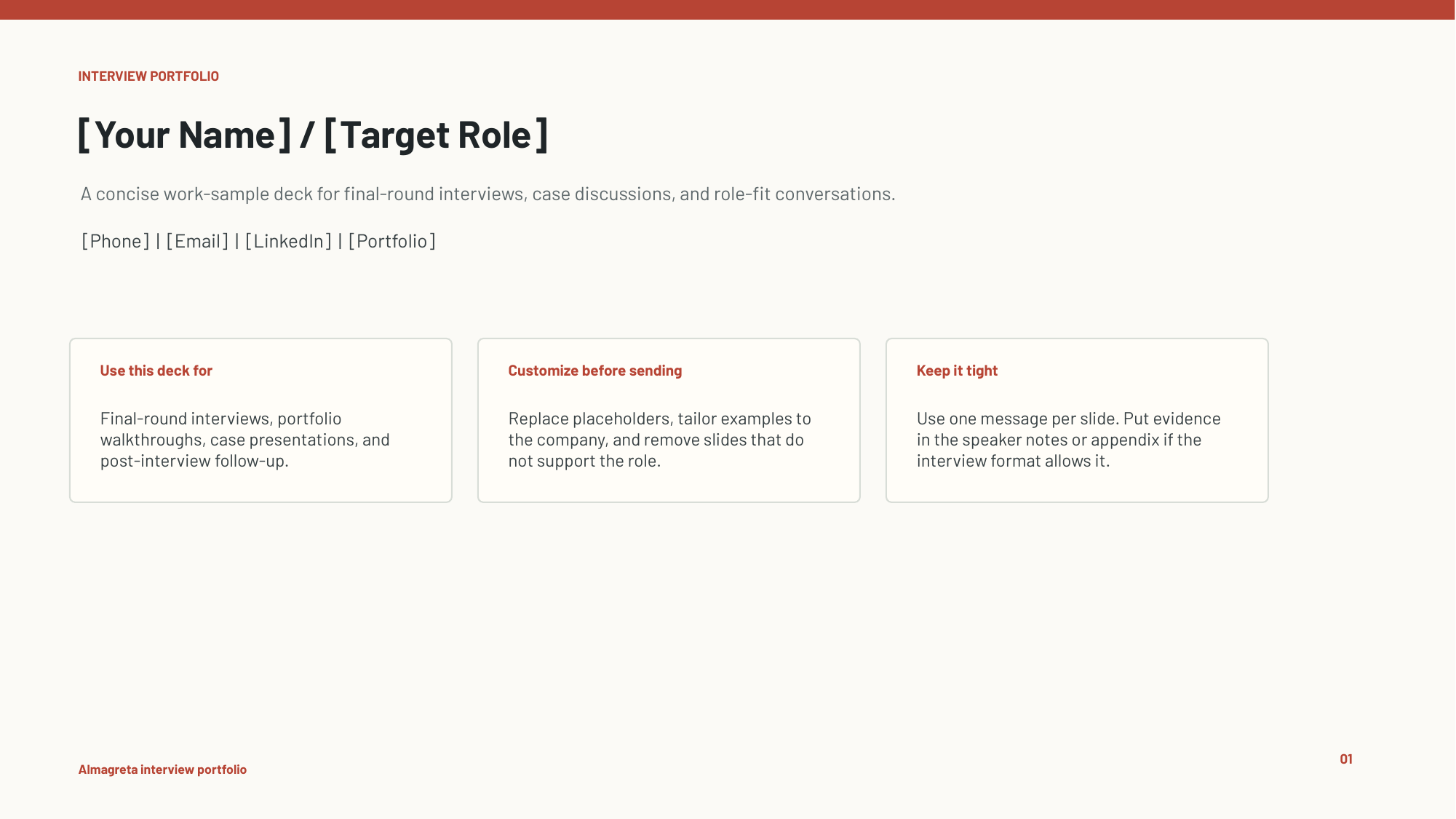

INTERVIEW PORTFOLIO
[Your Name] / [Target Role]
A concise work-sample deck for final-round interviews, case discussions, and role-fit conversations.
[Phone]  |  [Email]  |  [LinkedIn]  |  [Portfolio]

Use this deck for
Customize before sending
Keep it tight
Final-round interviews, portfolio walkthroughs, case presentations, and post-interview follow-up.
Replace placeholders, tailor examples to the company, and remove slides that do not support the role.
Use one message per slide. Put evidence in the speaker notes or appendix if the interview format allows it.
01
Almagreta interview portfolio